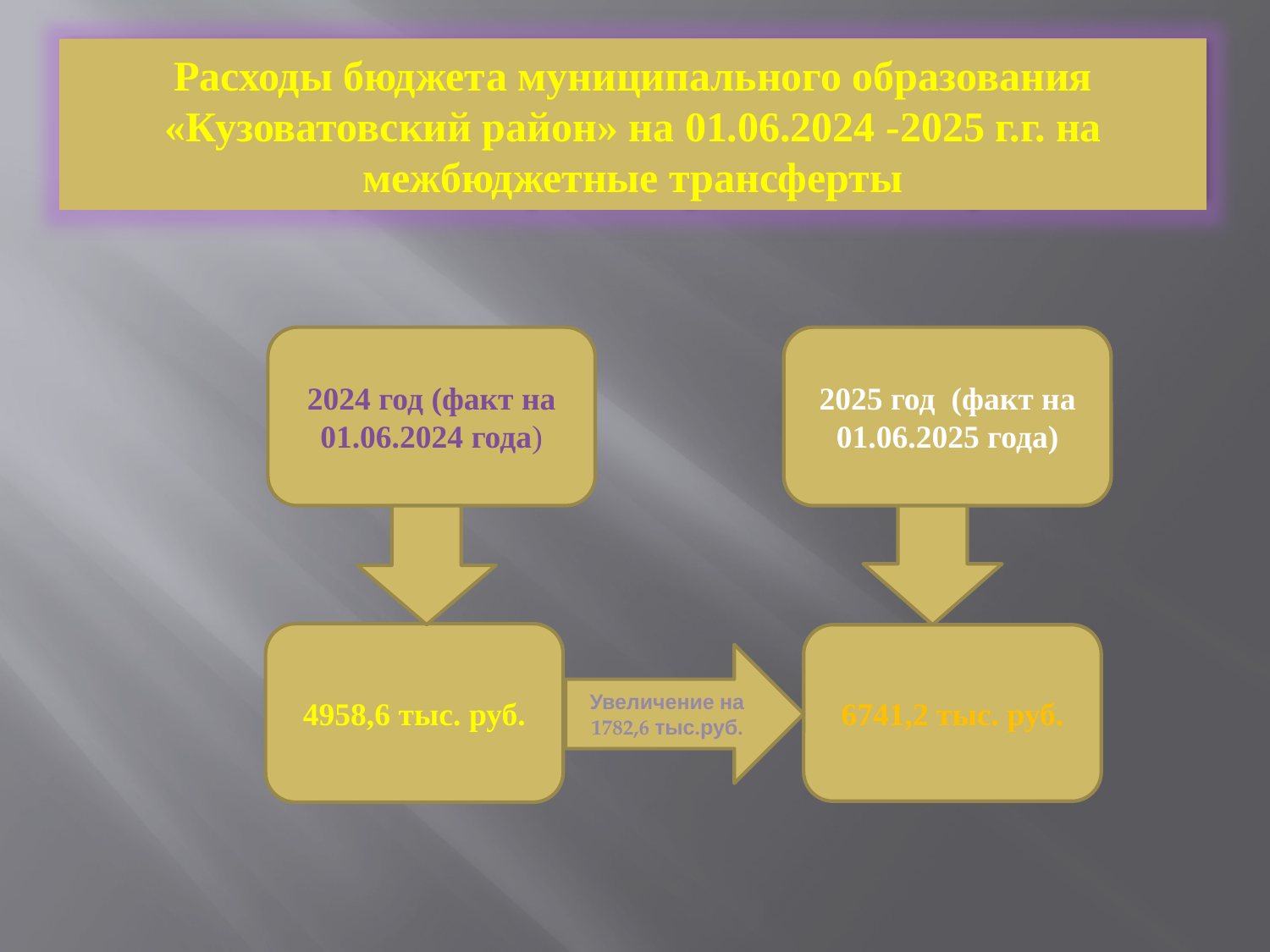

# Расходы бюджета муниципального образования «Кузоватовский район» на 2014 год на социальную политику
Расходы бюджета муниципального образования «Кузоватовский район» на 01.06.2024 -2025 г.г. на межбюджетные трансферты
2024 год (факт на 01.06.2024 года)
2025 год  (факт на 01.06.2025 года)

4958,6 тыс. руб.
6741,2 тыс. руб.
Увеличение на 1782,6 тыс.руб.